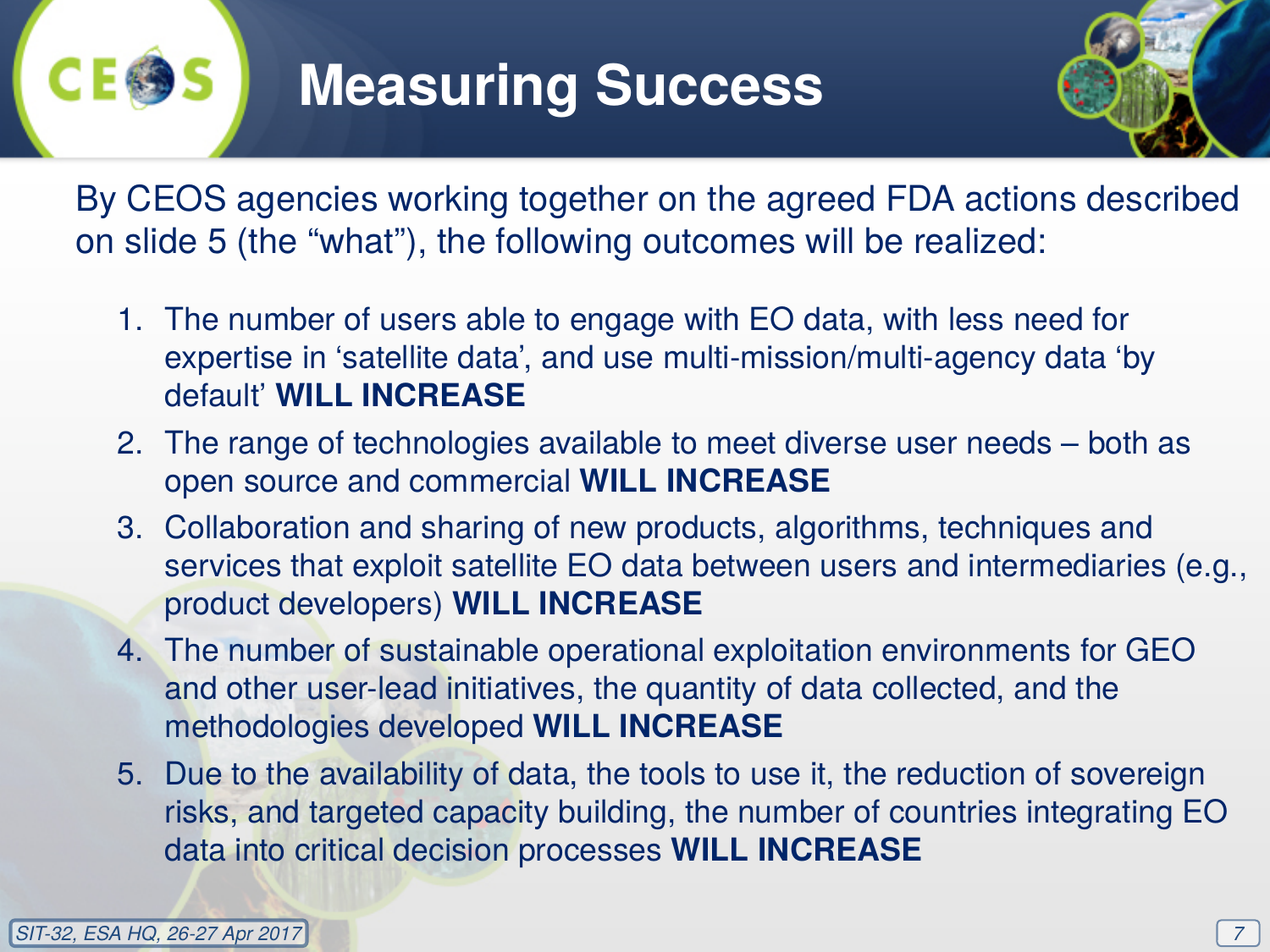

Measuring Success
By CEOS agencies working together on the agreed FDA actions described on slide 5 (the “what”), the following outcomes will be realized:

The number of users able to engage with EO data, with less need for expertise in ‘satellite data’, and use multi-mission/multi-agency data ‘by default’ WILL INCREASE
The range of technologies available to meet diverse user needs – both as open source and commercial WILL INCREASE
Collaboration and sharing of new products, algorithms, techniques and services that exploit satellite EO data between users and intermediaries (e.g., product developers) WILL INCREASE
The number of sustainable operational exploitation environments for GEO and other user-lead initiatives, the quantity of data collected, and the methodologies developed WILL INCREASE
Due to the availability of data, the tools to use it, the reduction of sovereign risks, and targeted capacity building, the number of countries integrating EO data into critical decision processes WILL INCREASE
7